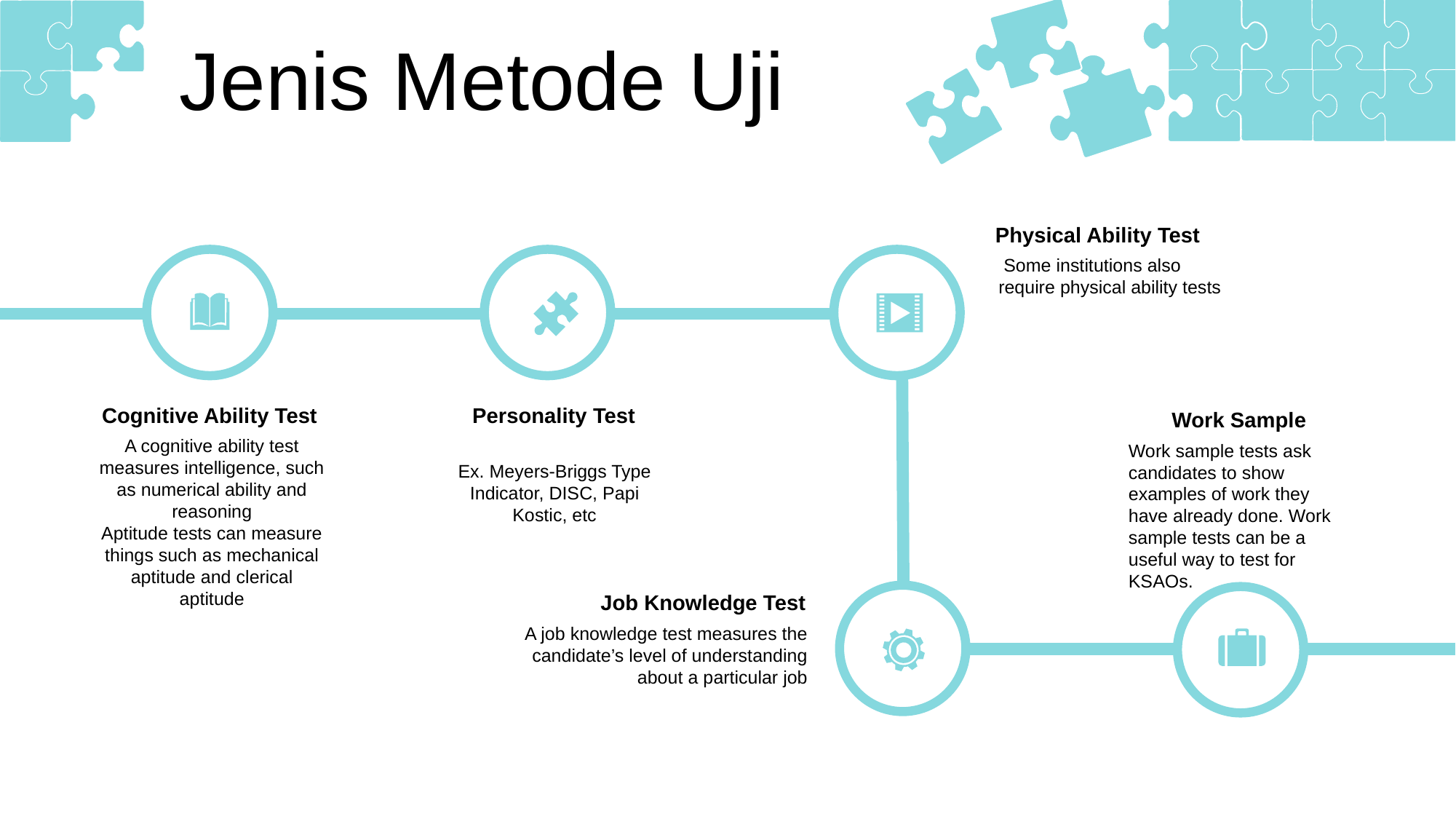

Jenis Metode Uji
Physical Ability Test
 Some institutions also require physical ability tests

Personality Test
Ex. Meyers-Briggs Type Indicator, DISC, Papi Kostic, etc
Cognitive Ability Test
A cognitive ability test measures intelligence, such as numerical ability and reasoning
Aptitude tests can measure things such as mechanical aptitude and clerical aptitude
Work Sample
Work sample tests ask candidates to show examples of work they have already done. Work sample tests can be a useful way to test for KSAOs.
Job Knowledge Test
A job knowledge test measures the candidate’s level of understanding about a particular job